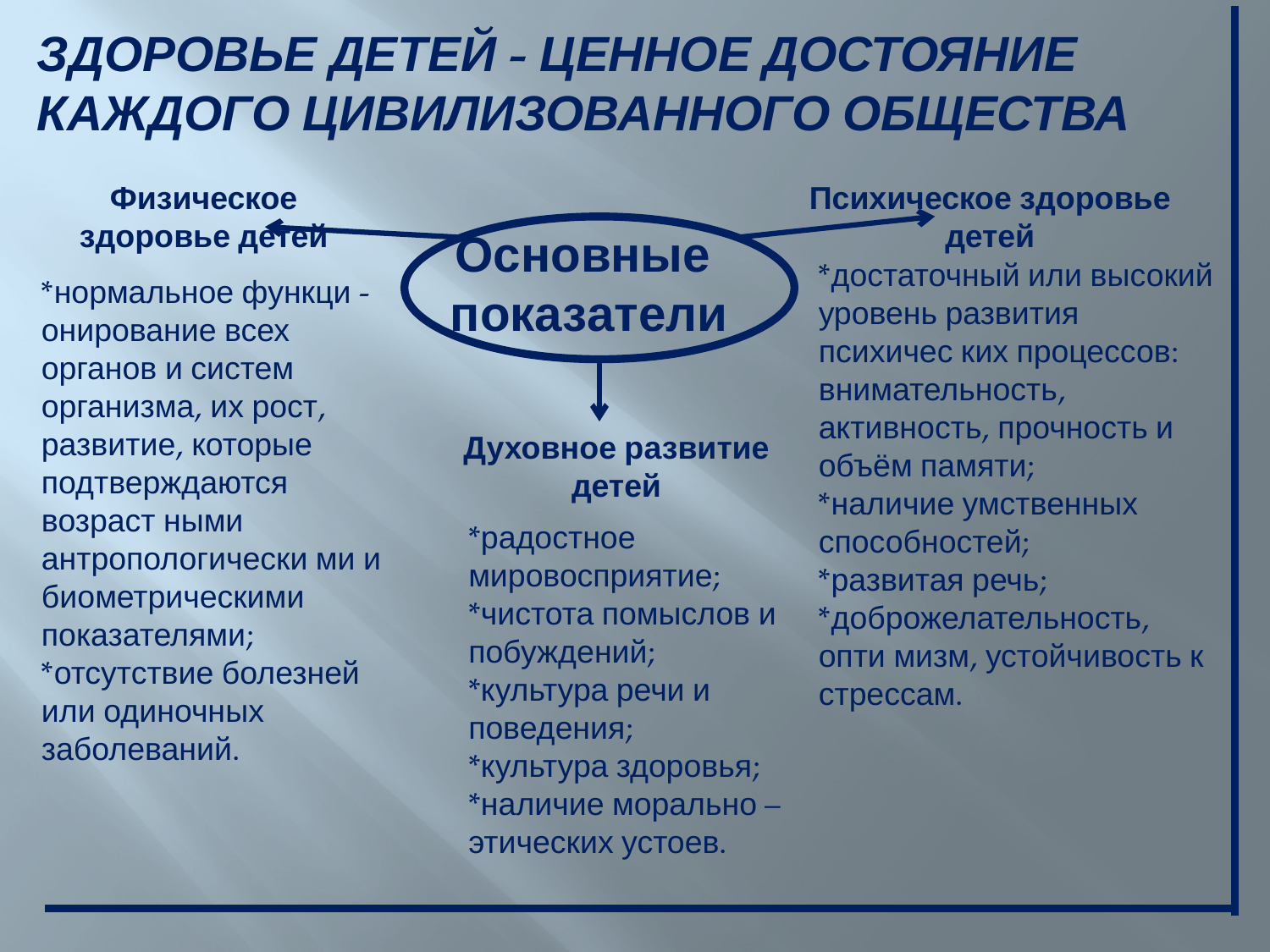

ЗДОРОВЬЕ ДЕТЕЙ - ЦЕННОЕ ДОСТОЯНИЕ КАЖДОГО ЦИВИЛИЗОВАННОГО ОБЩЕСТВА
Психическое здоровье детей
Физическое здоровье детей

Основные
показатели
*достаточный или высокий уровень развития психичес ких процессов: внимательность, активность, прочность и объём памяти;
*наличие умственных способностей;
*развитая речь;
*доброжелательность, опти мизм, устойчивость к стрессам.
*нормальное функци -онирование всех органов и систем организма, их рост, развитие, которые подтверждаются возраст ными антропологически ми и биометрическими показателями;
*отсутствие болезней или одиночных заболеваний.
Духовное развитие детей
*радостное мировосприятие;
*чистота помыслов и побуждений;
*культура речи и поведения;
*культура здоровья;
*наличие морально – этических устоев.